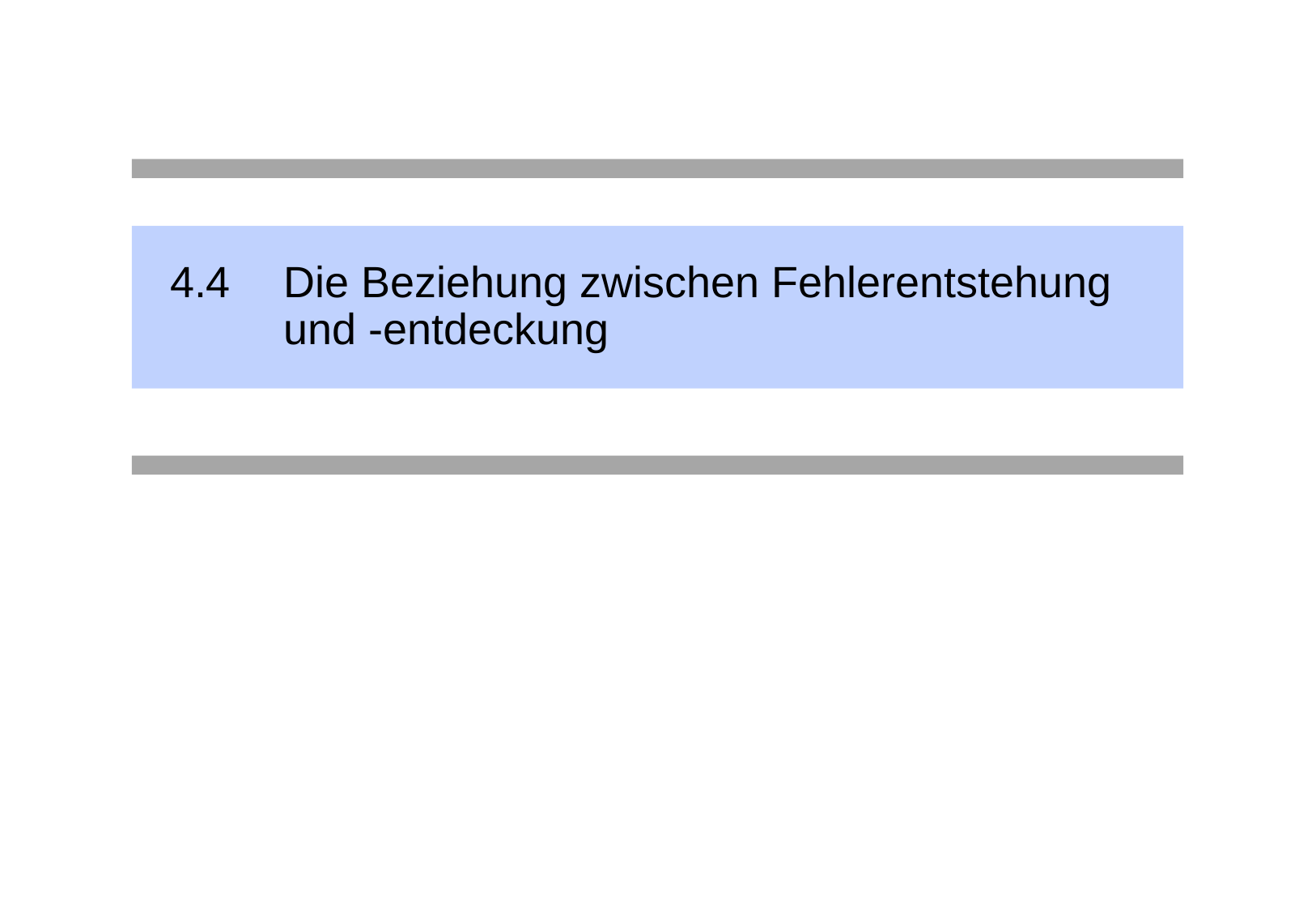

# 4.4	Die Beziehung zwischen Fehlerentstehung und -entdeckung